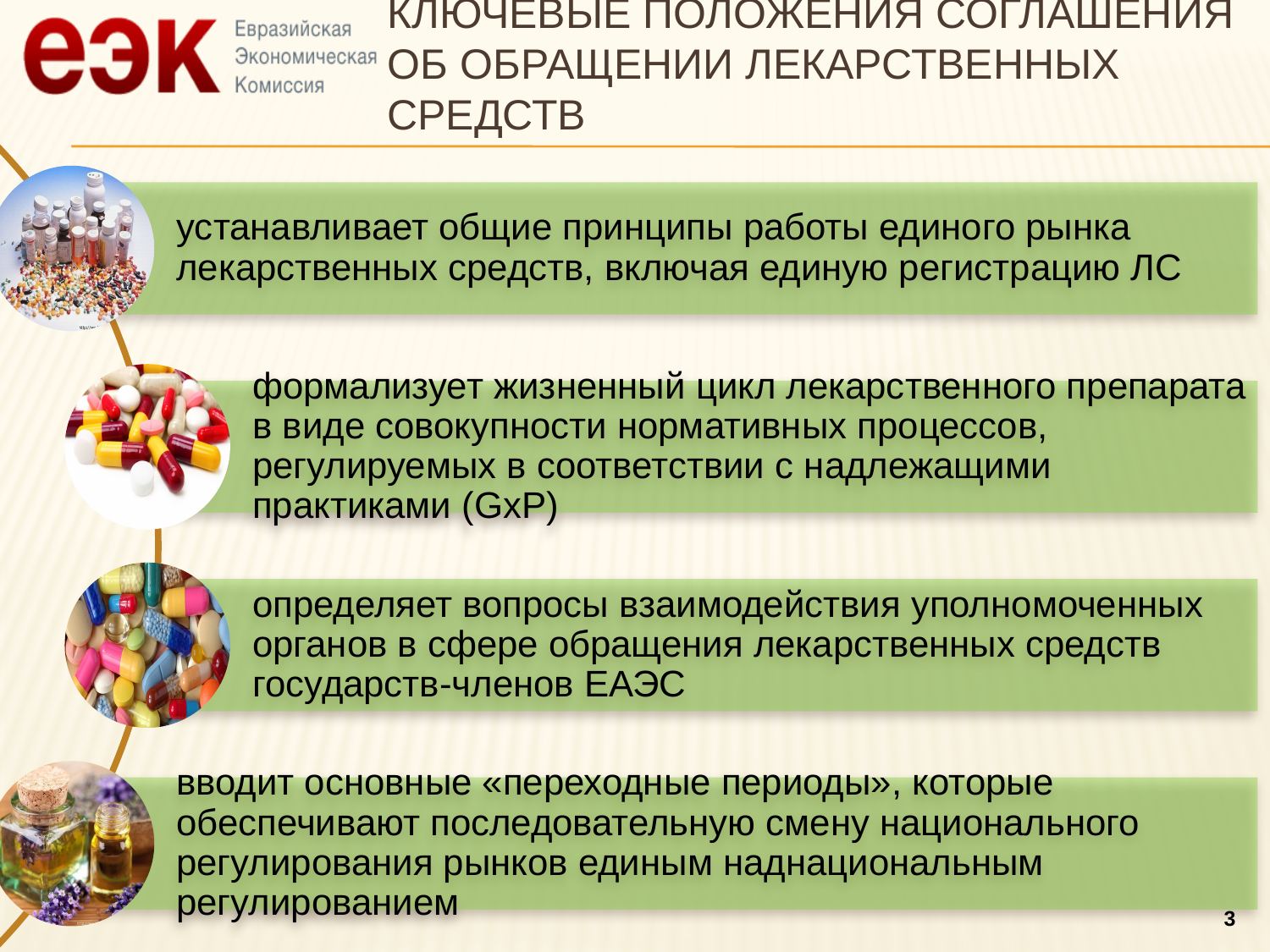

# Ключевые положения соглашения об обращении ЛЕКАРСТВЕННЫХ СРЕДСТВ
устанавливает общие принципы работы единого рынка лекарственных средств, включая единую регистрацию ЛС
формализует жизненный цикл лекарственного препарата в виде совокупности нормативных процессов, регулируемых в соответствии с надлежащими практиками (GxP)
определяет вопросы взаимодействия уполномоченных органов в сфере обращения лекарственных средств государств-членов ЕАЭС
вводит основные «переходные периоды», которые обеспечивают последовательную смену национального регулирования рынков единым наднациональным регулированием
3